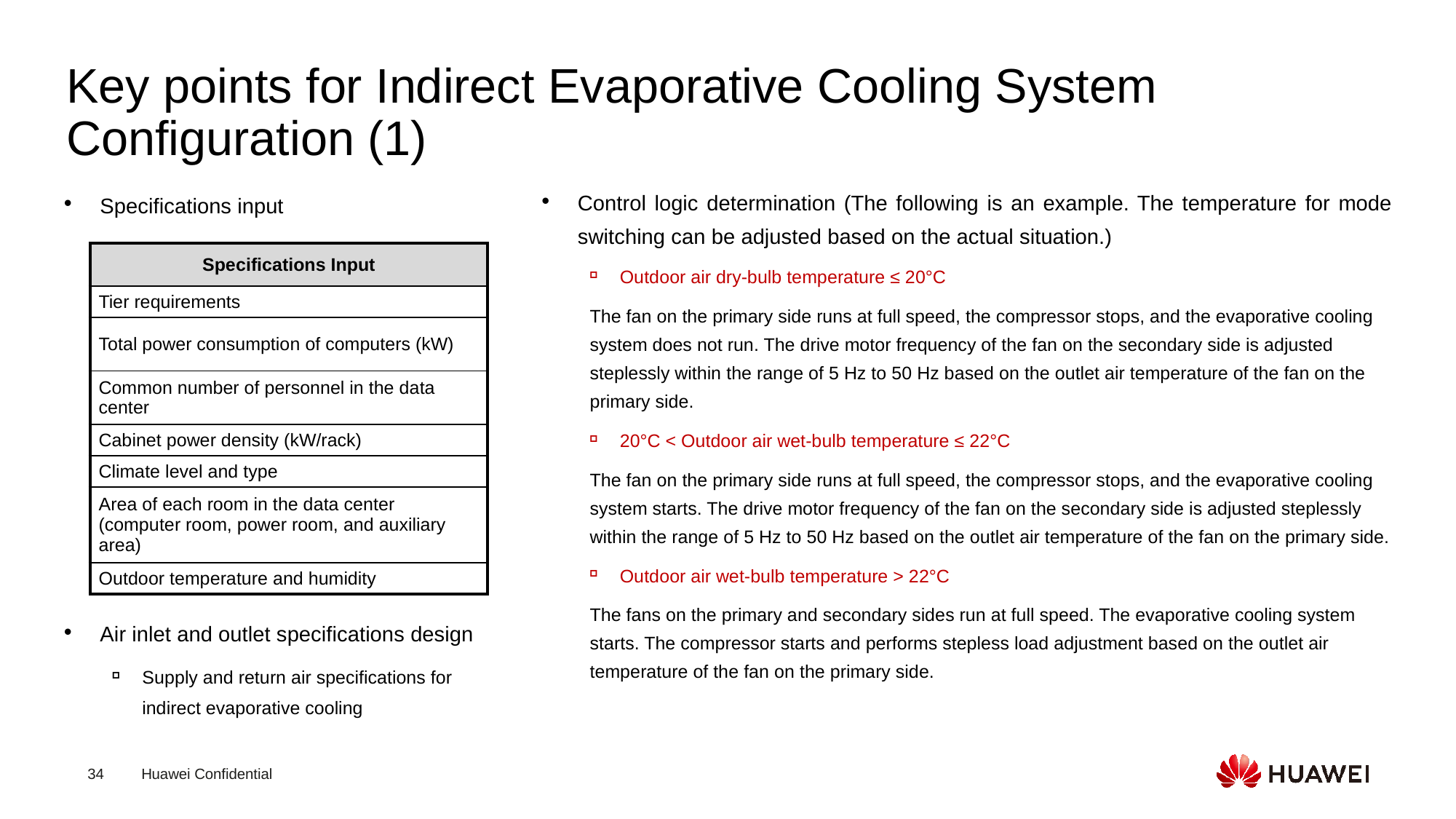

# Key points for Indirect Evaporative Cooling System Configuration (1)
Specifications input

Air inlet and outlet specifications design
Supply and return air specifications for indirect evaporative cooling
Control logic determination (The following is an example. The temperature for mode switching can be adjusted based on the actual situation.)
Outdoor air dry-bulb temperature ≤ 20°C
The fan on the primary side runs at full speed, the compressor stops, and the evaporative cooling system does not run. The drive motor frequency of the fan on the secondary side is adjusted steplessly within the range of 5 Hz to 50 Hz based on the outlet air temperature of the fan on the primary side.
20°C < Outdoor air wet-bulb temperature ≤ 22°C
The fan on the primary side runs at full speed, the compressor stops, and the evaporative cooling system starts. The drive motor frequency of the fan on the secondary side is adjusted steplessly within the range of 5 Hz to 50 Hz based on the outlet air temperature of the fan on the primary side.
Outdoor air wet-bulb temperature > 22°C
The fans on the primary and secondary sides run at full speed. The evaporative cooling system starts. The compressor starts and performs stepless load adjustment based on the outlet air temperature of the fan on the primary side.
| Specifications Input |
| --- |
| Tier requirements |
| Total power consumption of computers (kW) |
| Common number of personnel in the data center |
| Cabinet power density (kW/rack) |
| Climate level and type |
| Area of each room in the data center (computer room, power room, and auxiliary area) |
| Outdoor temperature and humidity |